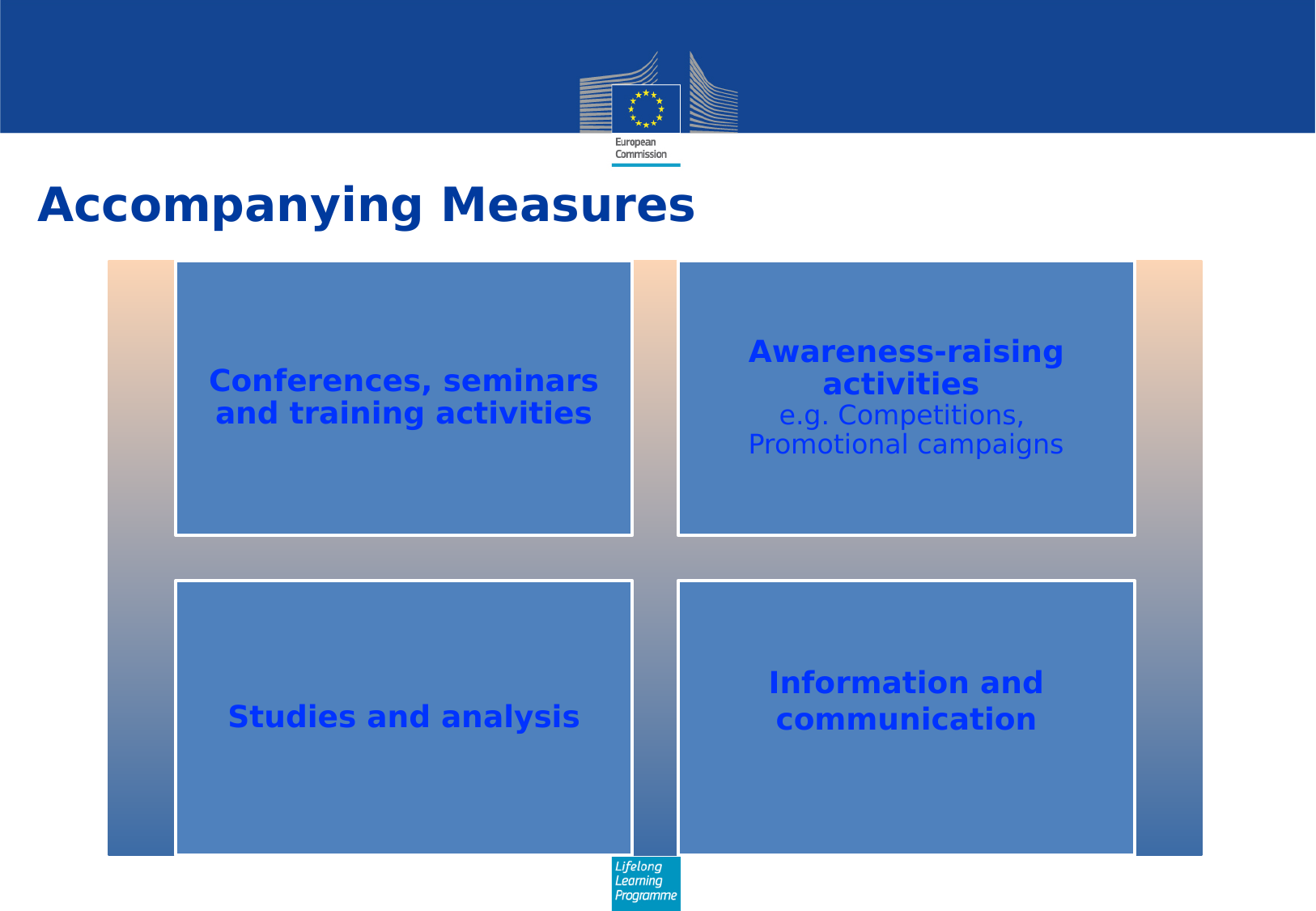

# Accompanying Measures
Conferences, seminars and training activities
Awareness-raising activities
e.g. Competitions,
Promotional campaigns
Studies and analysis
Information and communication

Education  and Culture